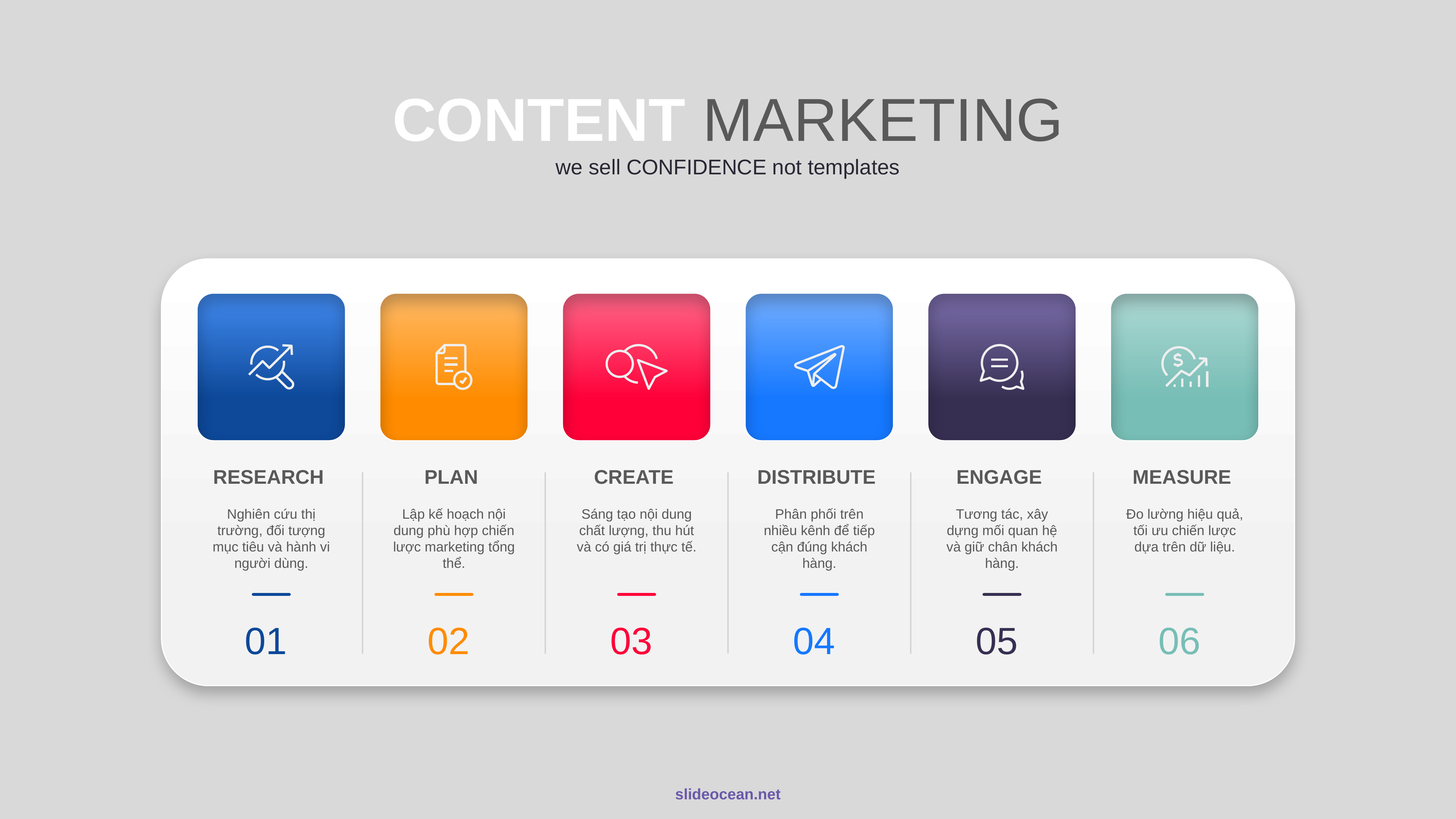

CONTENT MARKETING
we sell CONFIDENCE not templates

RESEARCH
PLAN
CREATE
DISTRIBUTE
ENGAGE
MEASURE
Nghiên cứu thị trường, đối tượng mục tiêu và hành vi người dùng.
Lập kế hoạch nội dung phù hợp chiến lược marketing tổng thể.
Sáng tạo nội dung chất lượng, thu hút và có giá trị thực tế.
Phân phối trên nhiều kênh để tiếp cận đúng khách hàng.
Tương tác, xây dựng mối quan hệ và giữ chân khách hàng.
Đo lường hiệu quả, tối ưu chiến lược dựa trên dữ liệu.
01
02
03
04
05
06
slideocean.net